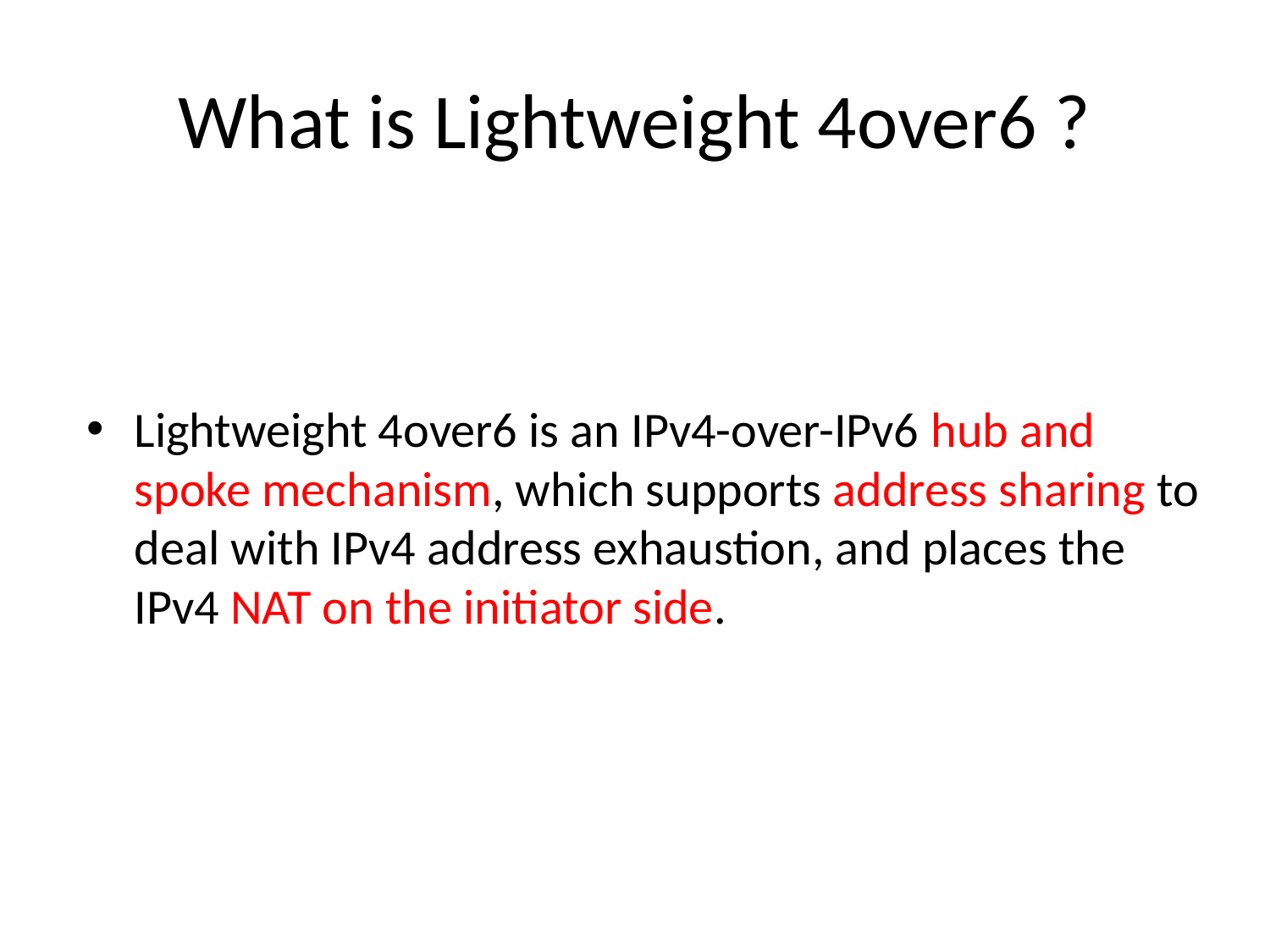

# What is Lightweight 4over6 ?
Lightweight 4over6 is an IPv4-over-IPv6 hub and spoke mechanism, which supports address sharing to deal with IPv4 address exhaustion, and places the IPv4 NAT on the initiator side.